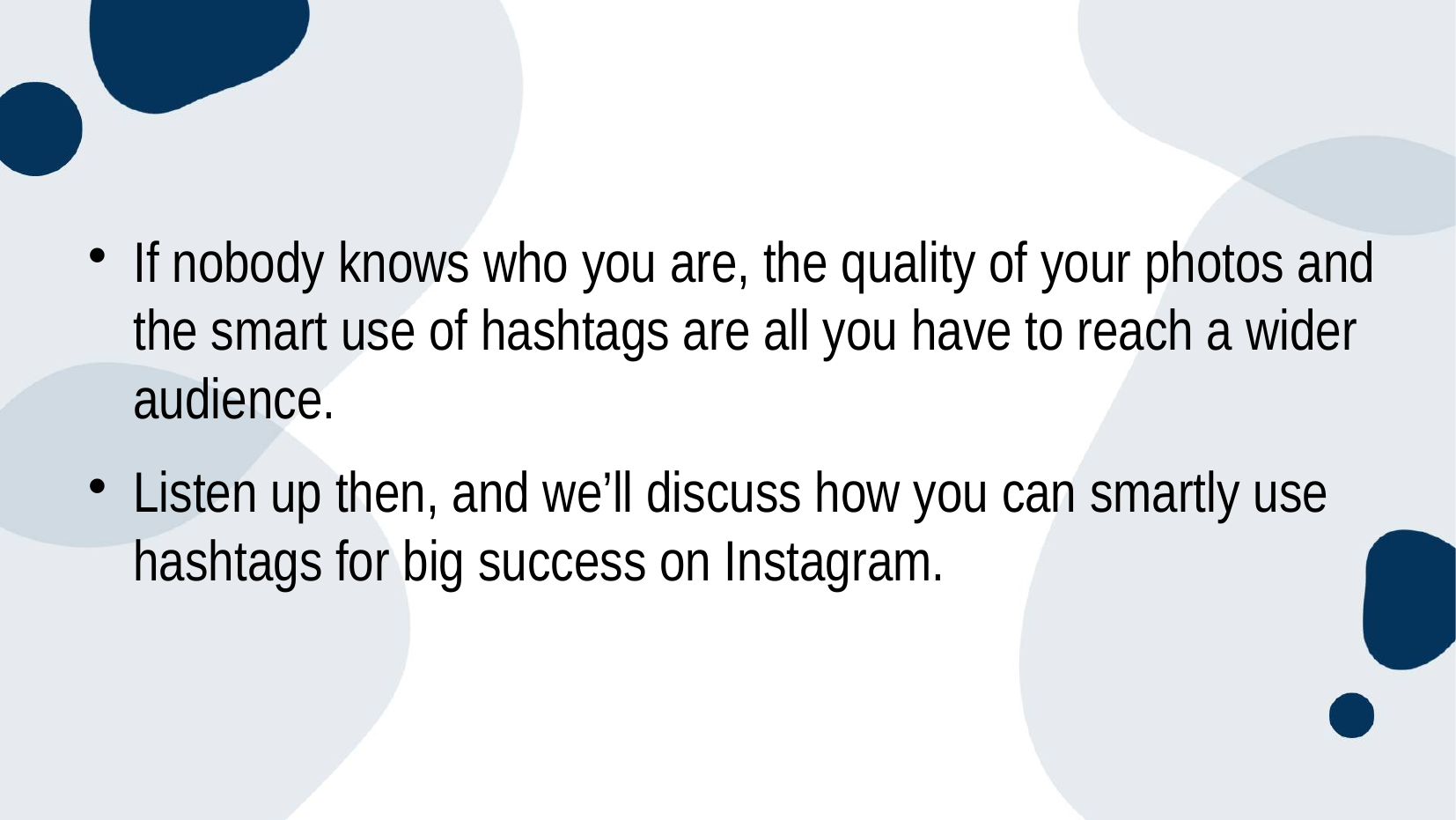

If nobody knows who you are, the quality of your photos and the smart use of hashtags are all you have to reach a wider audience.
Listen up then, and we’ll discuss how you can smartly use hashtags for big success on Instagram.